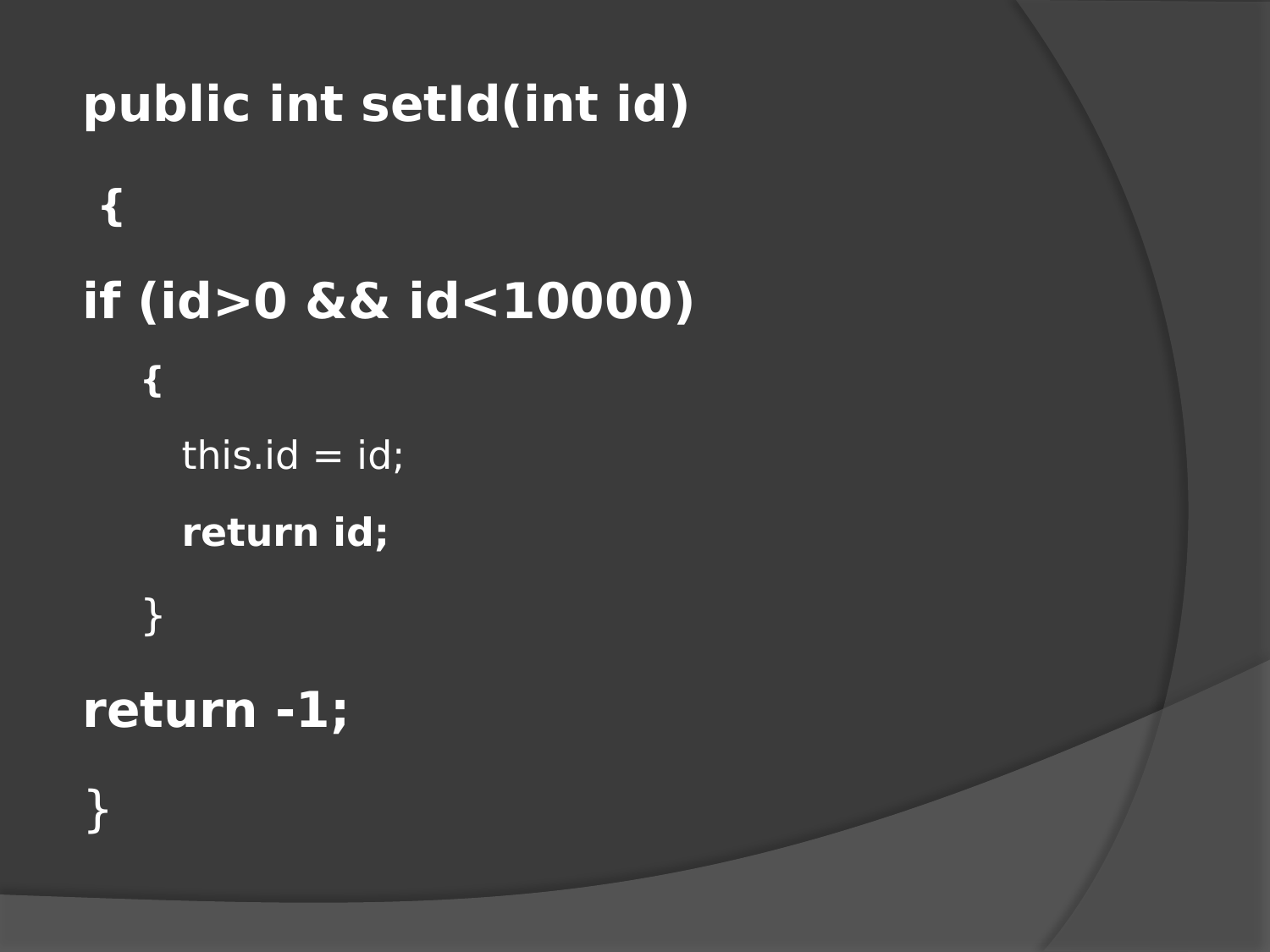

public int setId(int id)
 {
if (id>0 && id<10000)
{
this.id = id;
return id;
}
return -1;
}